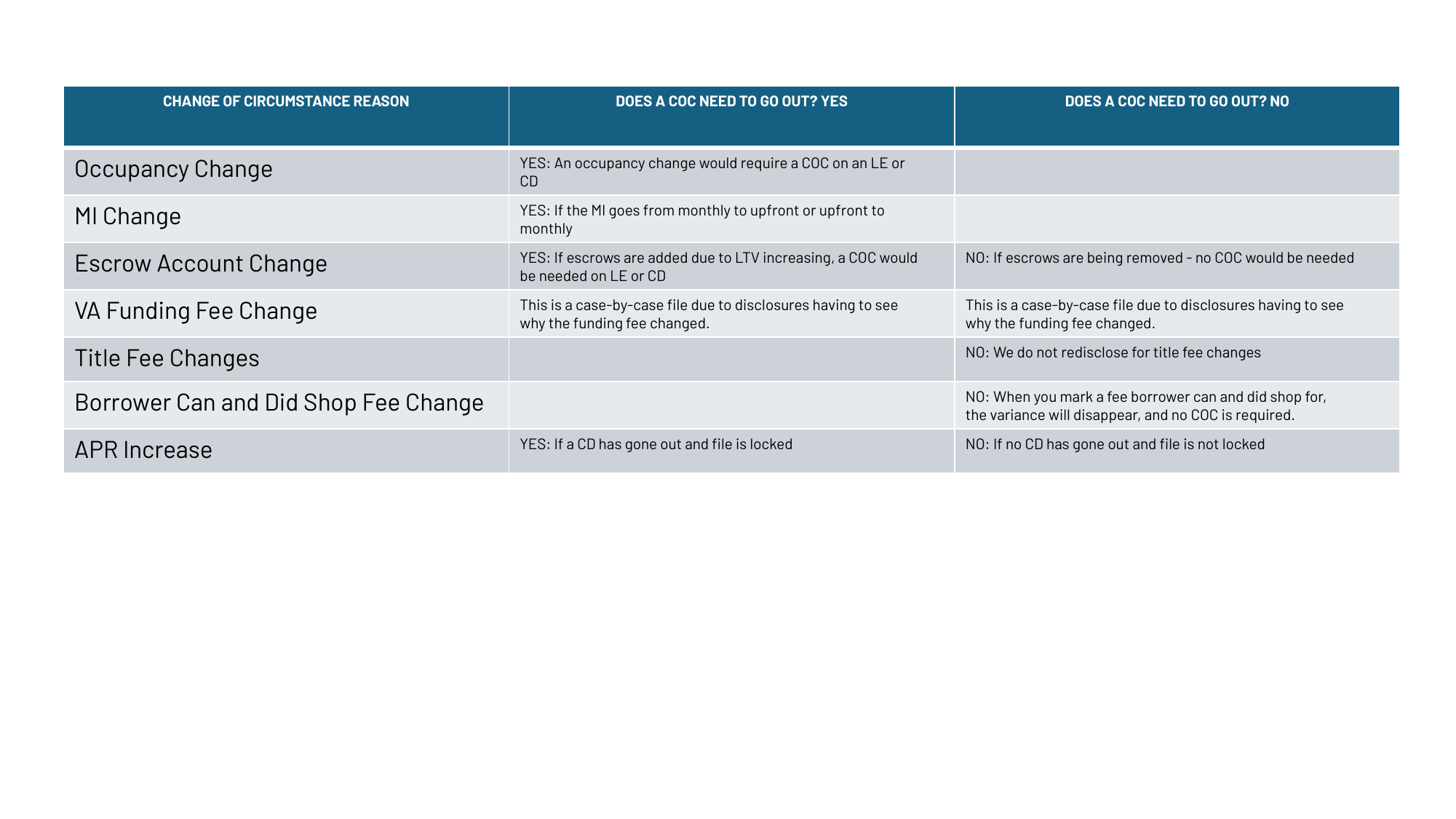

| CHANGE OF CIRCUMSTANCE REASON | DOES A COC NEED TO GO OUT? YES | DOES A COC NEED TO GO OUT? NO |
| --- | --- | --- |
| Occupancy Change | YES: An occupancy change would require a COC on an LE or CD |  |
| MI Change | YES: If the MI goes from monthly to upfront or upfront to monthly |  |
| Escrow Account Change | YES: If escrows are added due to LTV increasing, a COC would be needed on LE or CD | NO: If escrows are being removed - no COC would be needed |
| VA Funding Fee Change | This is a case-by-case file due to disclosures having to see why the funding fee changed. | This is a case-by-case file due to disclosures having to see why the funding fee changed. |
| Title Fee Changes |  | NO: We do not redisclose for title fee changes |
| Borrower Can and Did Shop Fee Change |  | NO: When you mark a fee borrower can and did shop for, the variance will disappear, and no COC is required. |
| APR Increase | YES: If a CD has gone out and file is locked | NO: If no CD has gone out and file is not locked |